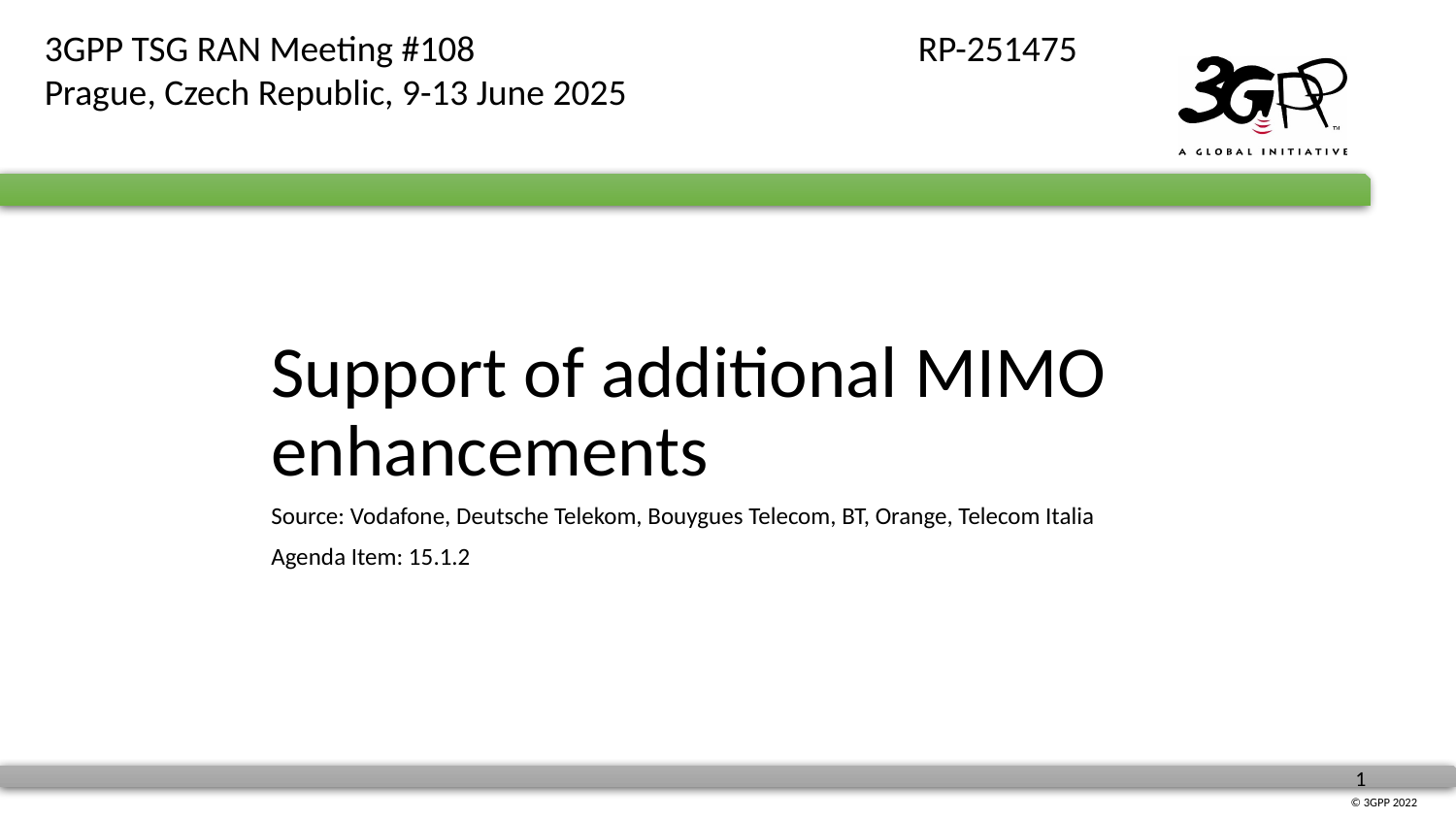

3GPP TSG RAN Meeting #108				RP-251475
Prague, Czech Republic, 9-13 June 2025
# Support of additional MIMO enhancements ​
Source: Vodafone, Deutsche Telekom, Bouygues Telecom, BT, Orange, Telecom Italia
Agenda Item: 15.1.2